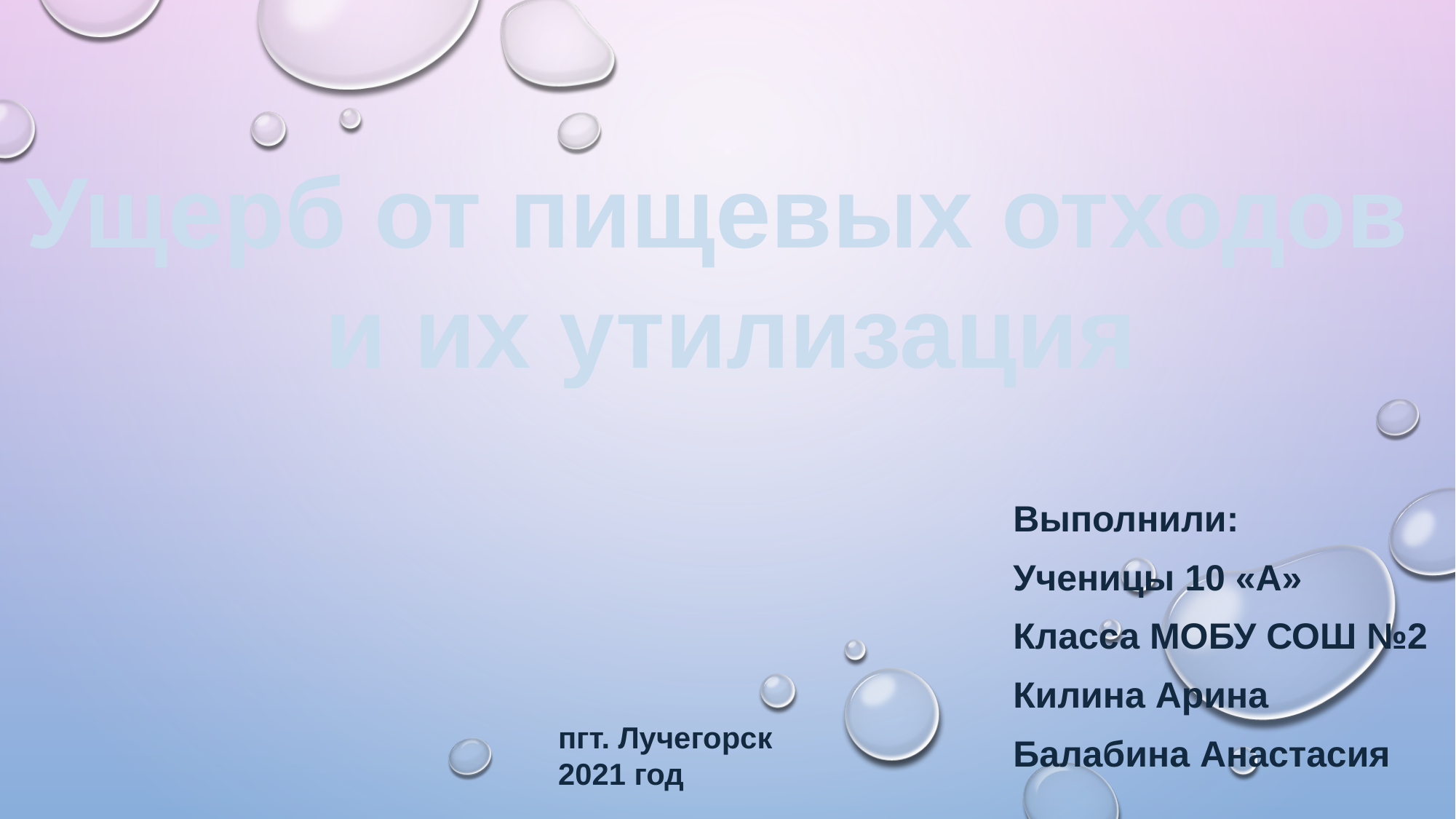

Ущерб от пищевых отходов
и их утилизация
Выполнили:
Ученицы 10 «А»
Класса МОБУ СОШ №2
Килина Арина
Балабина Анастасия
пгт. Лучегорск
2021 год